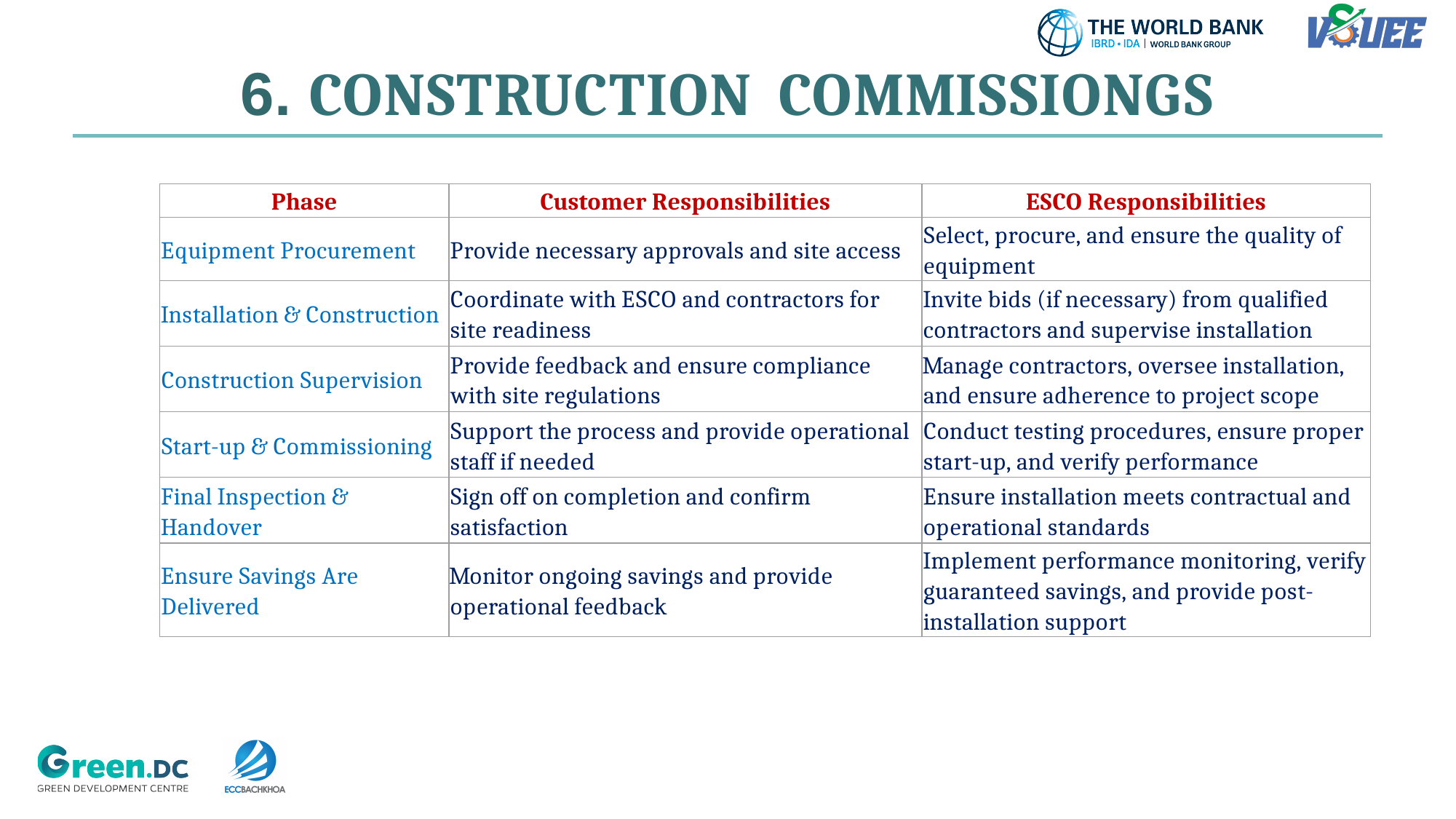

# 6. CONSTRUCTION  COMMISSIONGS
| Phase | Customer Responsibilities | ESCO Responsibilities |
| --- | --- | --- |
| Equipment Procurement | Provide necessary approvals and site access | Select, procure, and ensure the quality of equipment |
| Installation & Construction | Coordinate with ESCO and contractors for site readiness | Invite bids (if necessary) from qualified contractors and supervise installation |
| Construction Supervision | Provide feedback and ensure compliance with site regulations | Manage contractors, oversee installation, and ensure adherence to project scope |
| Start-up & Commissioning | Support the process and provide operational staff if needed | Conduct testing procedures, ensure proper start-up, and verify performance |
| Final Inspection & Handover | Sign off on completion and confirm satisfaction | Ensure installation meets contractual and operational standards |
| Ensure Savings Are Delivered | Monitor ongoing savings and provide operational feedback | Implement performance monitoring, verify guaranteed savings, and provide post-installation support |